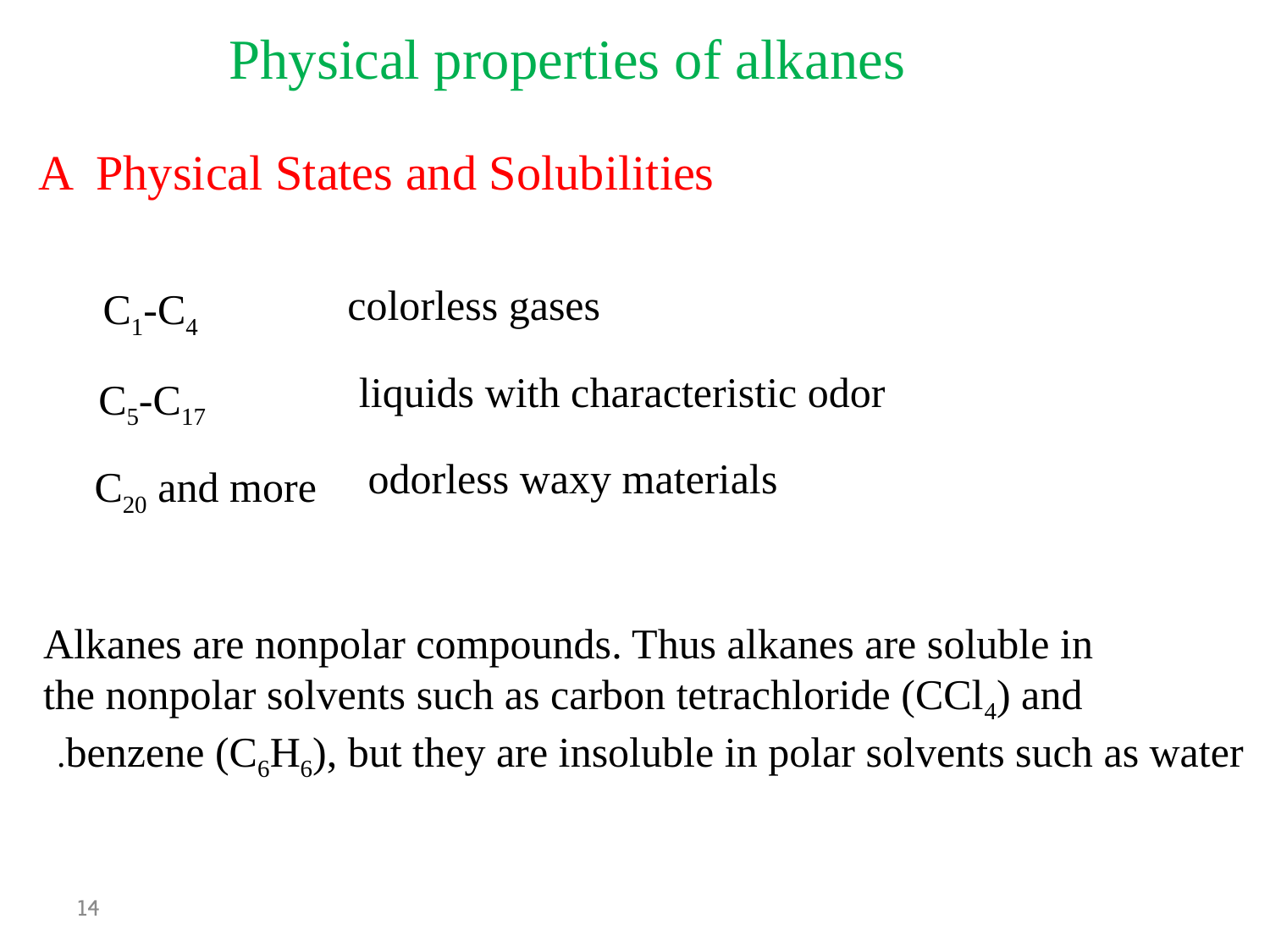

Physical properties of alkanes
A  Physical States and Solubilities
C1-C4
colorless gases
liquids with characteristic odor
C5-C17
odorless waxy materials
C20 and more

Alkanes are nonpolar compounds. Thus alkanes are soluble in
the nonpolar solvents such as carbon tetrachloride (CCl4) and
benzene (C6H6), but they are insoluble in polar solvents such as water.
14